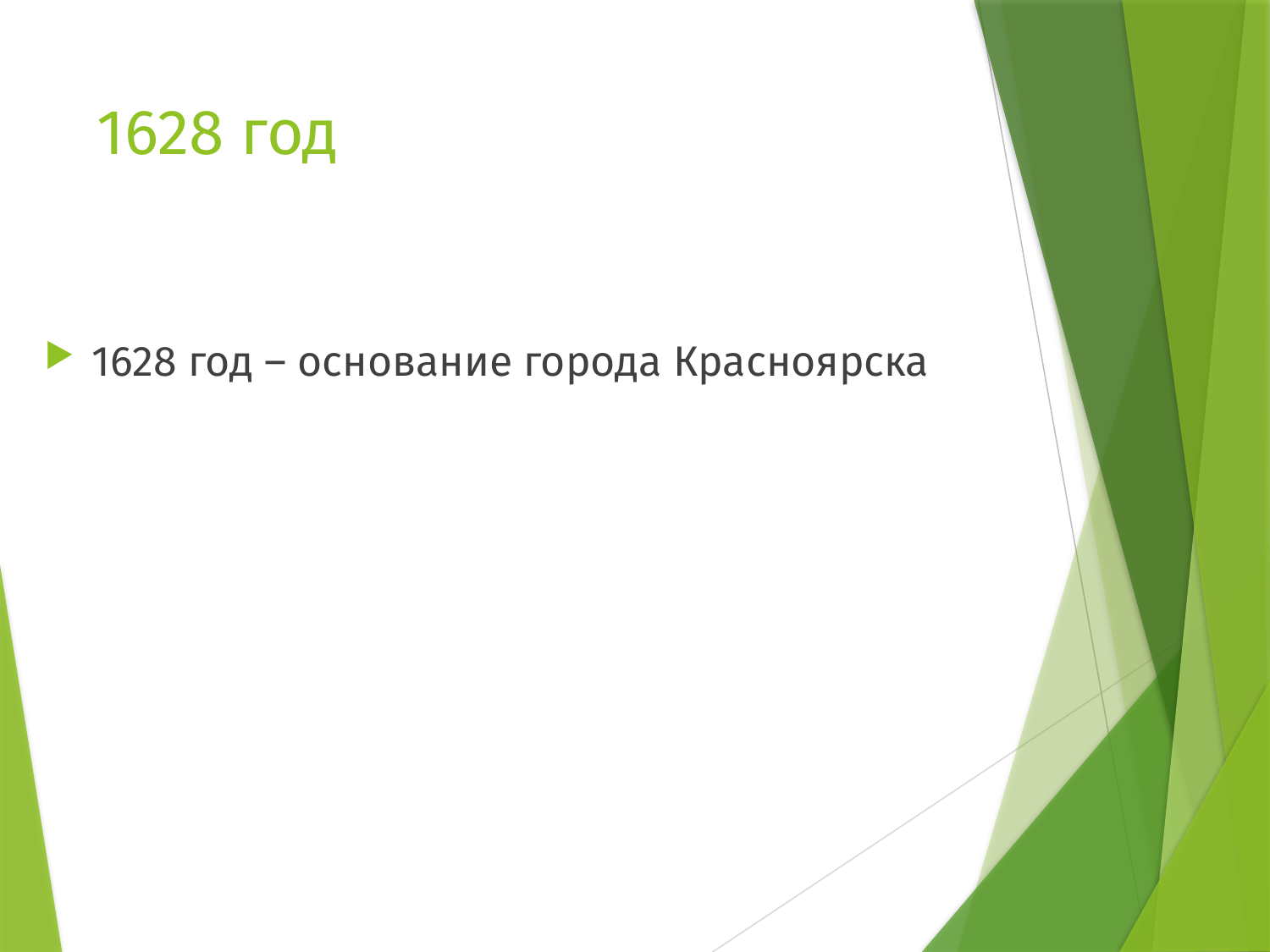

# 1628 год
1628 год – основание города Красноярска